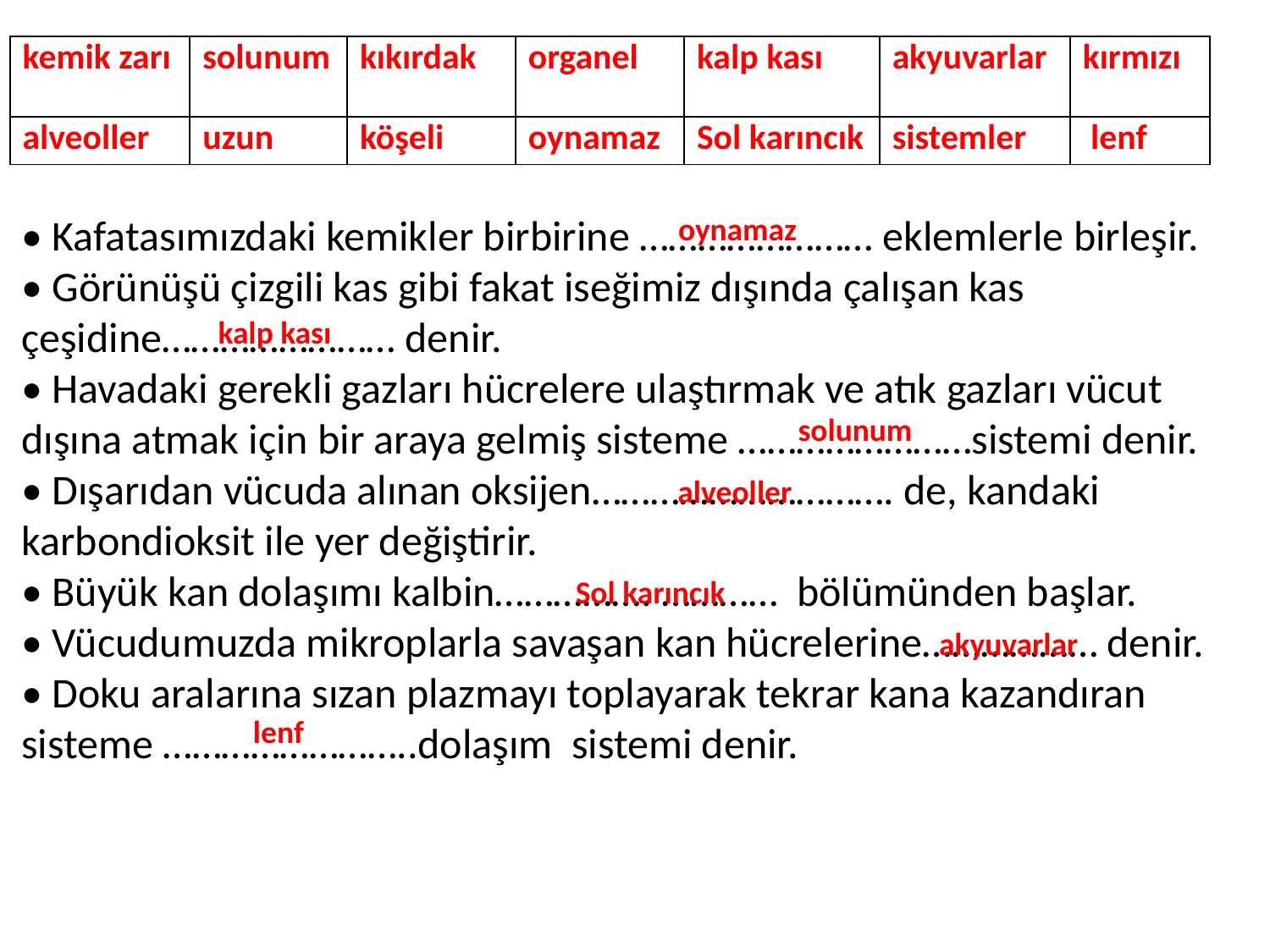

| kemik zarı | solunum | kıkırdak | organel | kalp kası | akyuvarlar | kırmızı |
| --- | --- | --- | --- | --- | --- | --- |
| alveoller | uzun | köşeli | oynamaz | Sol karıncık | sistemler | lenf |
• Kafatasımızdaki kemikler birbirine …………………… eklemlerle birleşir.
• Görünüşü çizgili kas gibi fakat iseğimiz dışında çalışan kas çeşidine…………………… denir.
• Havadaki gerekli gazları hücrelere ulaştırmak ve atık gazları vücut dışına atmak için bir araya gelmiş sisteme ……………………sistemi denir.
• Dışarıdan vücuda alınan oksijen…………………………. de, kandaki karbondioksit ile yer değiştirir.
• Büyük kan dolaşımı kalbin……………. …………  bölümünden başlar.
• Vücudumuzda mikroplarla savaşan kan hücrelerine……………… denir.
• Doku aralarına sızan plazmayı toplayarak tekrar kana kazandıran sisteme ……………………..dolaşım  sistemi denir.
oynamaz
kalp kası
solunum
alveoller
Sol karıncık
akyuvarlar
lenf